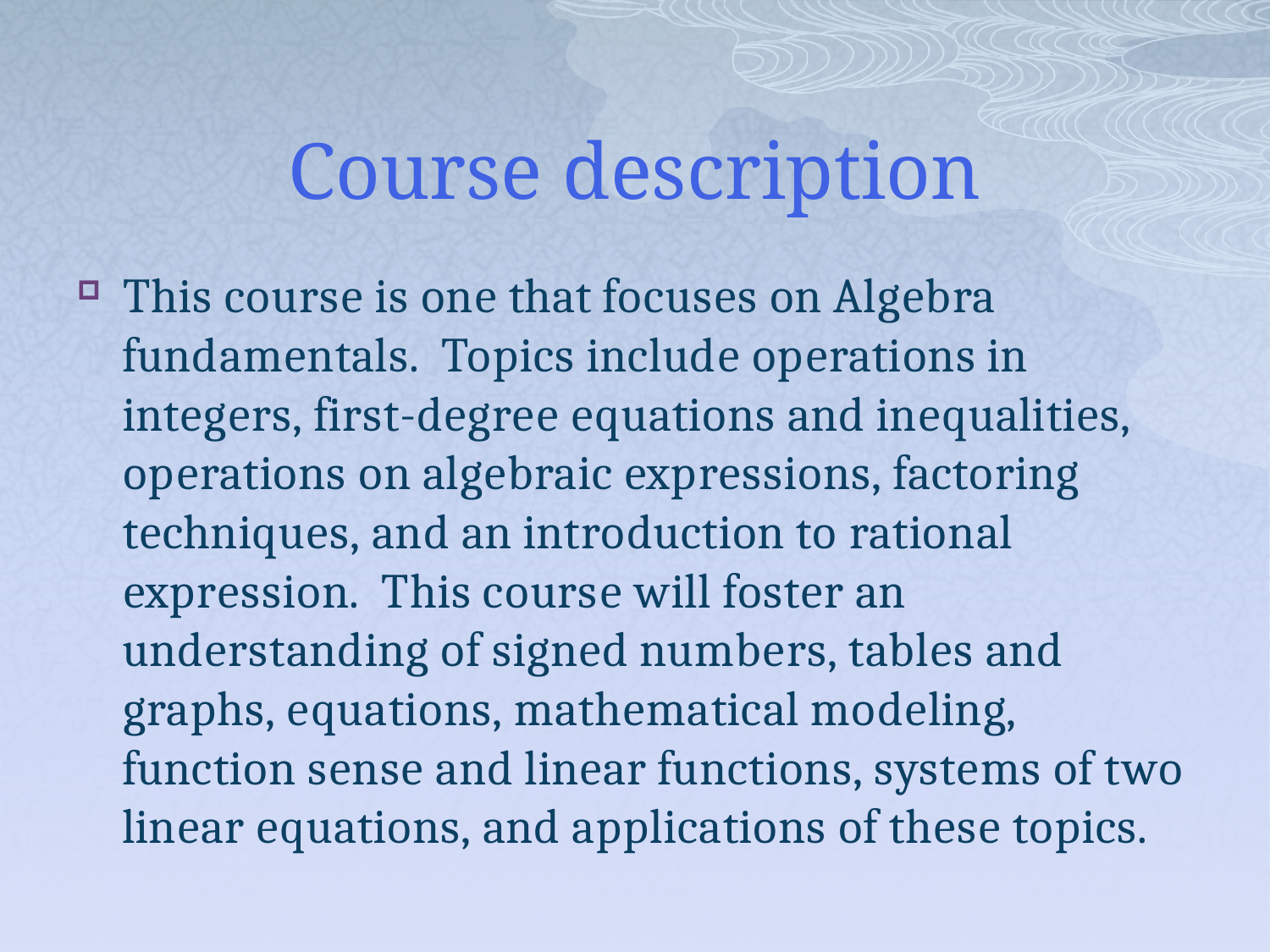

# Course description
This course is one that focuses on Algebra fundamentals.  Topics include operations in integers, first-degree equations and inequalities, operations on algebraic expressions, factoring techniques, and an introduction to rational expression.  This course will foster an understanding of signed numbers, tables and graphs, equations, mathematical modeling, function sense and linear functions, systems of two linear equations, and applications of these topics.